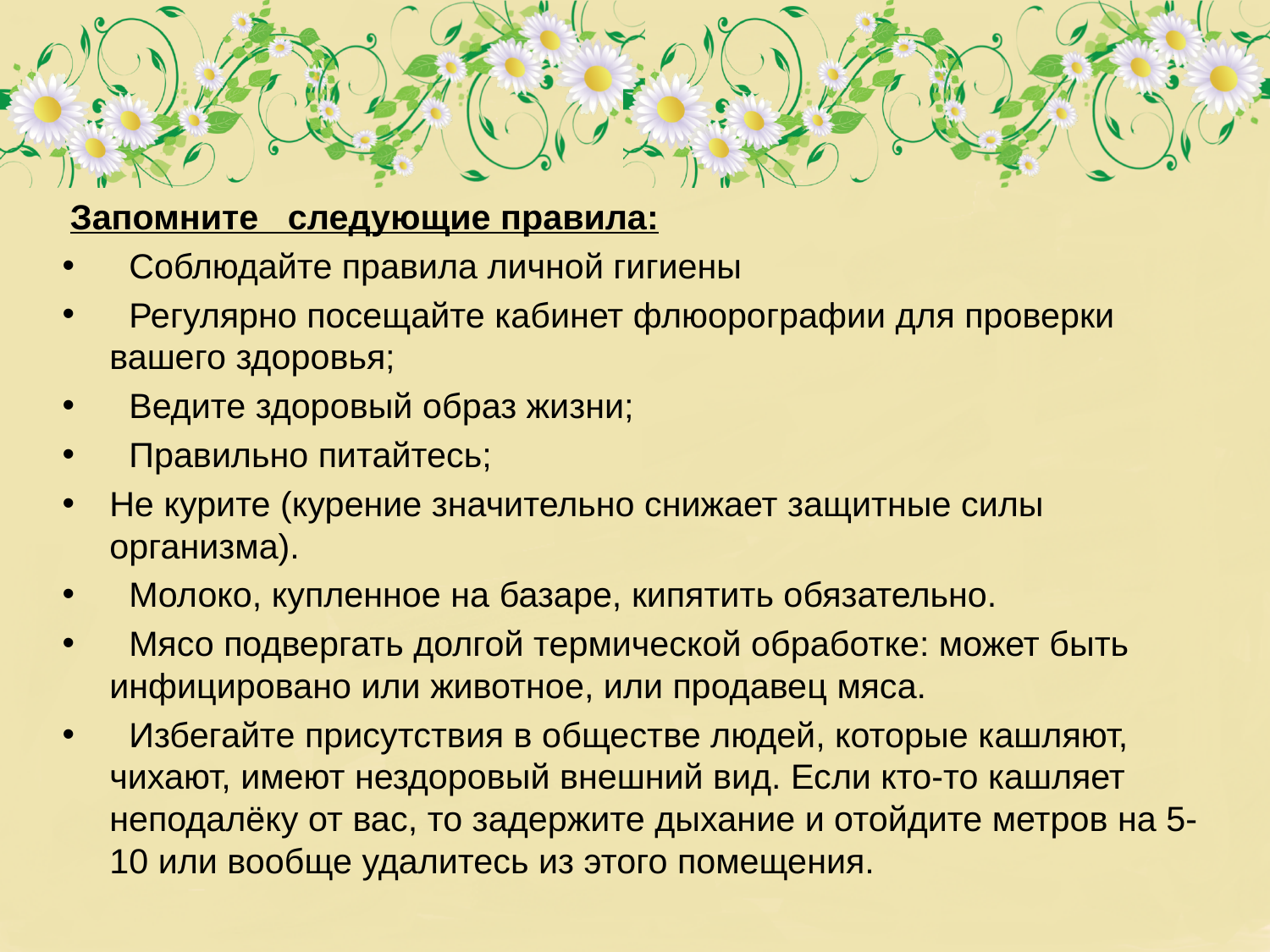

#
 Запомните   следующие правила:
  Соблюдайте правила личной гигиены
  Регулярно посещайте кабинет флюорографии для проверки вашего здоровья;
  Ведите здоровый образ жизни;
  Правильно питайтесь;
Не курите (курение значительно снижает защитные силы организма).
  Молоко, купленное на базаре, кипятить обязательно.
  Мясо подвергать долгой термической обработке: может быть инфицировано или животное, или продавец мяса.
  Избегайте присутствия в обществе людей, которые кашляют, чихают, имеют нездоровый внешний вид. Если кто-то кашляет неподалёку от вас, то задержите дыхание и отойдите метров на 5-10 или вообще удалитесь из этого помещения.